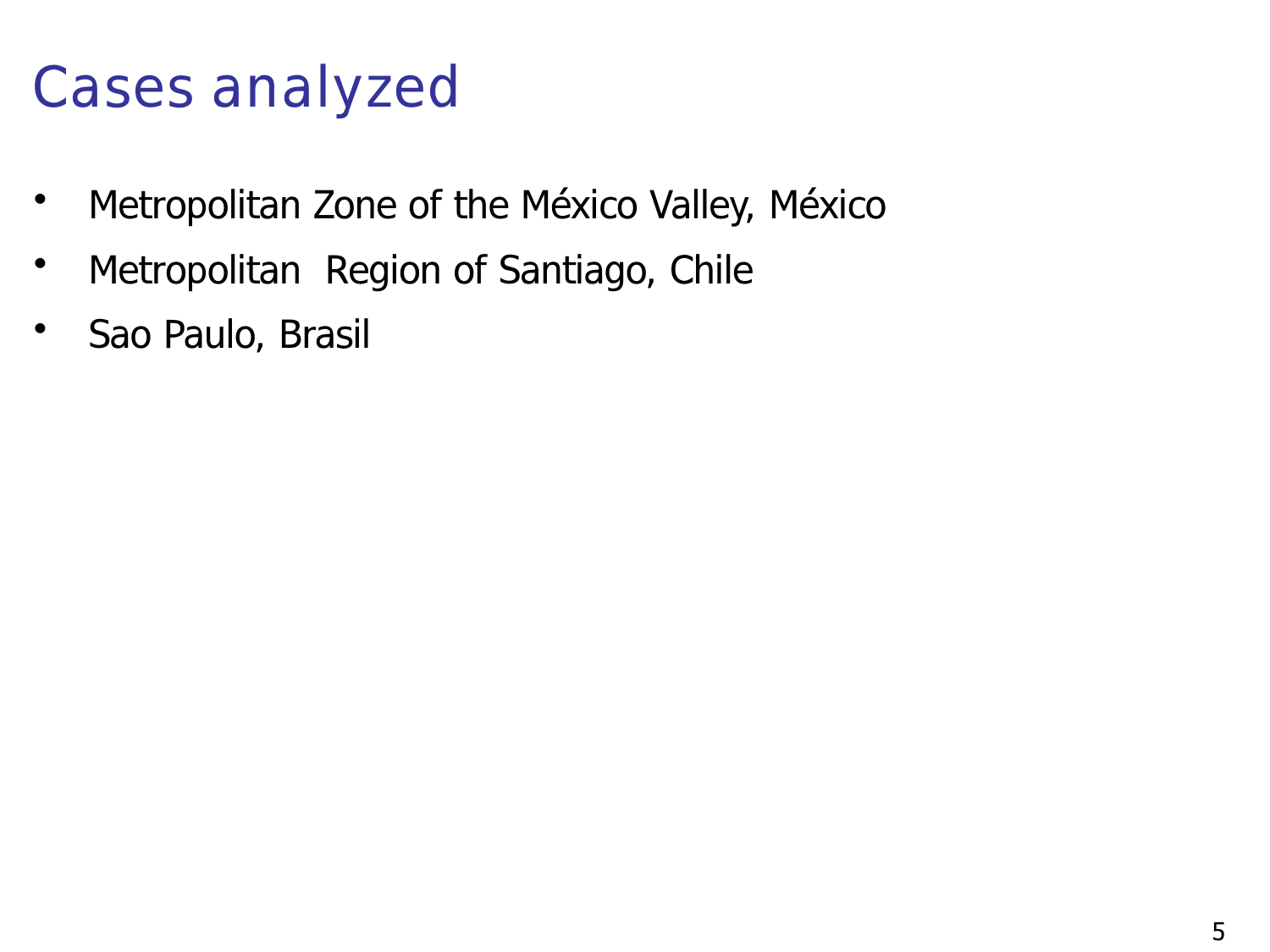

# Cases analyzed
Metropolitan Zone of the México Valley, México
Metropolitan  Region of Santiago, Chile
Sao Paulo, Brasil
5